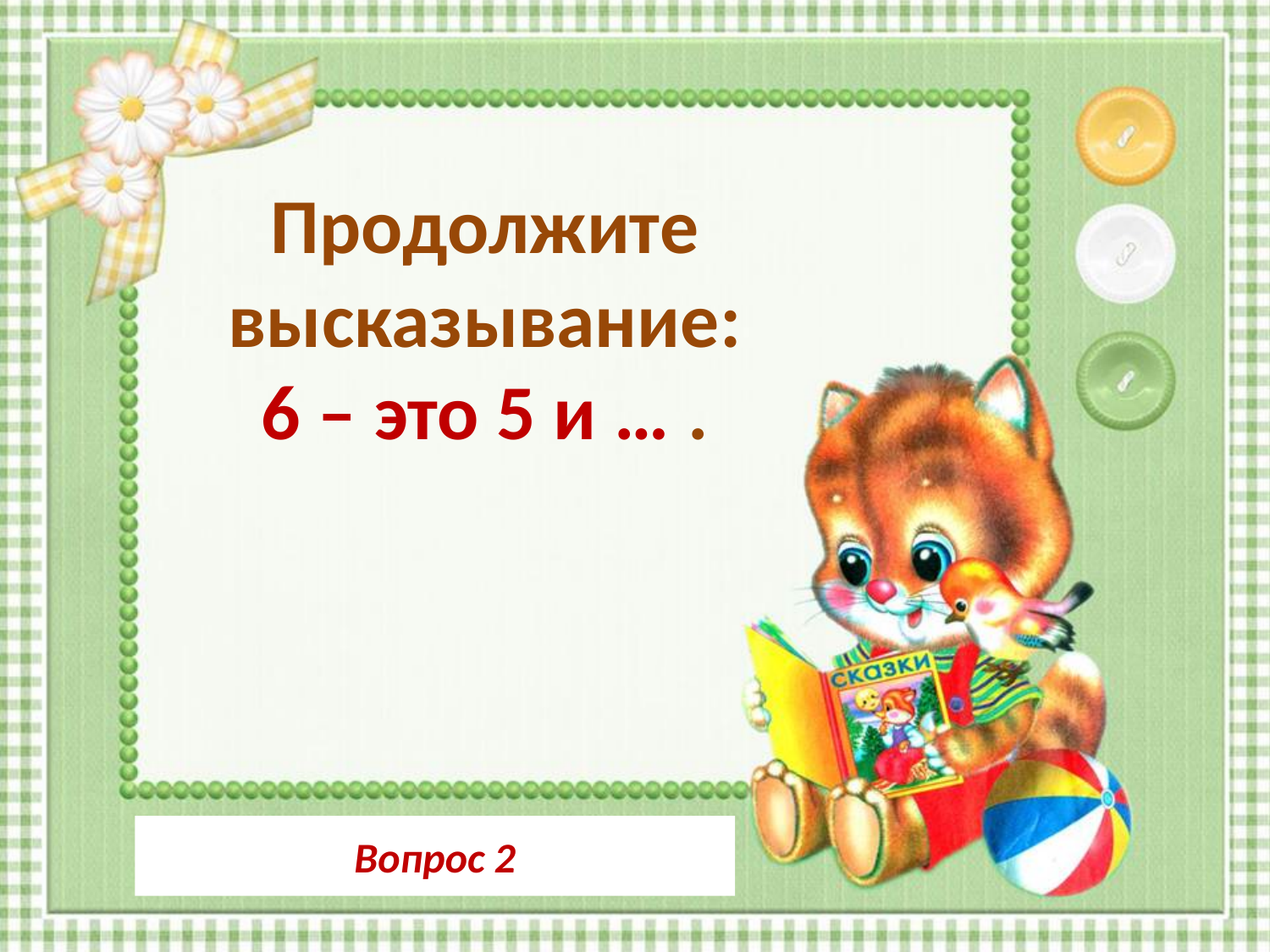

Продолжите высказывание:
6 – это 5 и … .
Вопрос 2